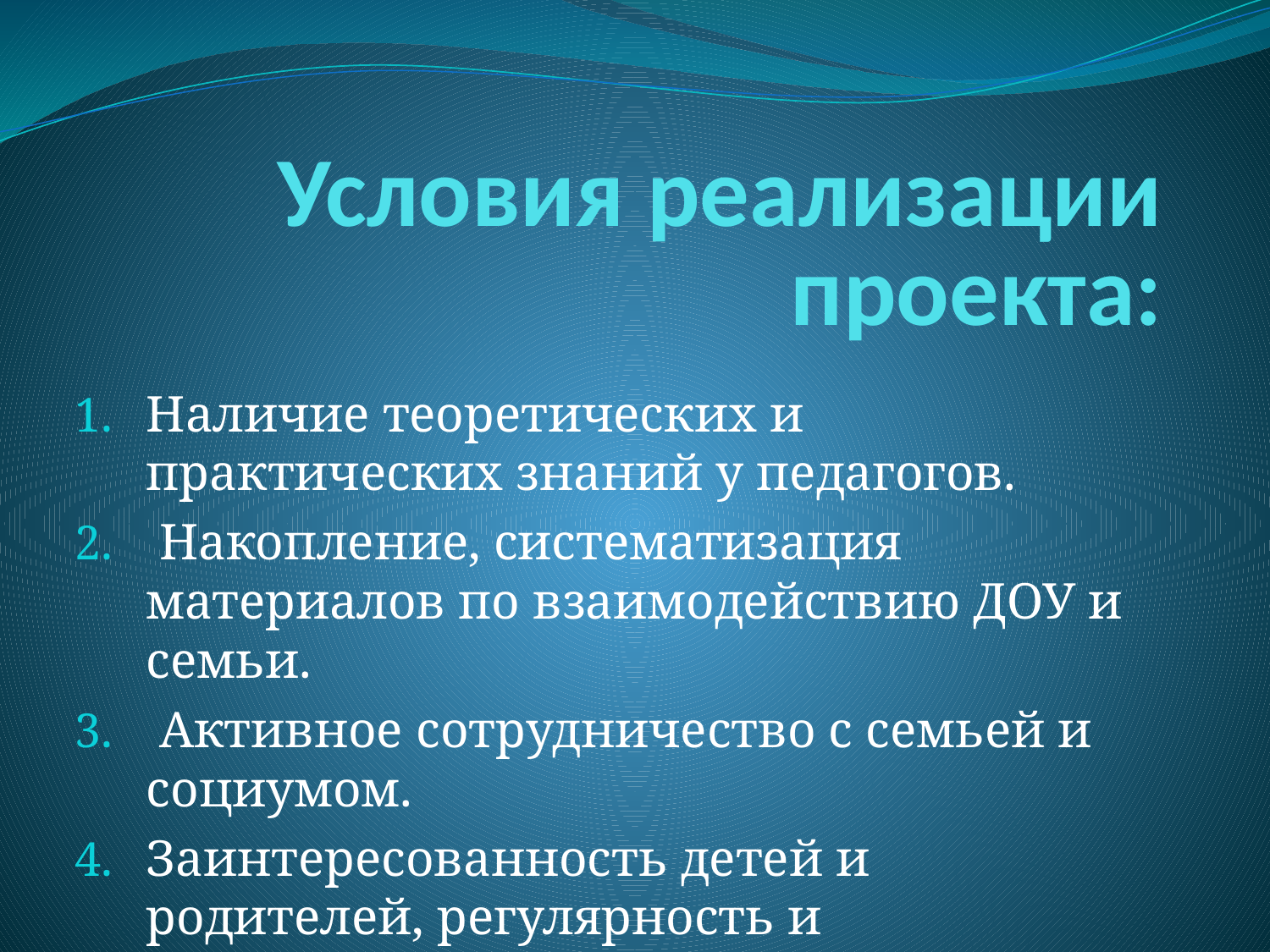

# Условия реализации проекта:
Наличие теоретических и практических знаний у педагогов.
 Накопление, систематизация материалов по взаимодействию ДОУ и семьи.
 Активное сотрудничество с семьей и социумом.
Заинтересованность детей и родителей, регулярность и систематичность работы.